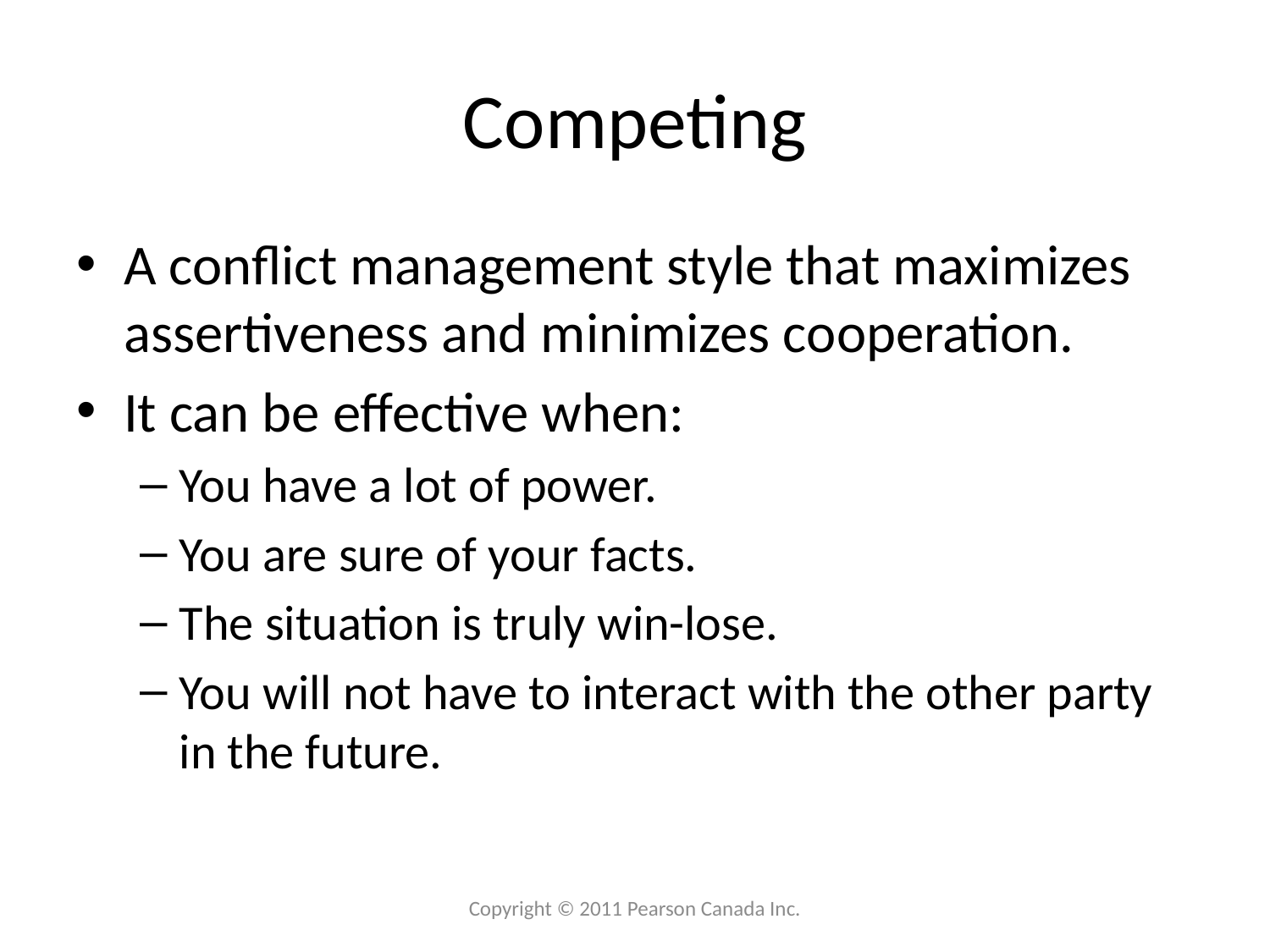

# Competing
A conflict management style that maximizes assertiveness and minimizes cooperation.
It can be effective when:
You have a lot of power.
You are sure of your facts.
The situation is truly win-lose.
You will not have to interact with the other party in the future.
Copyright © 2011 Pearson Canada Inc.